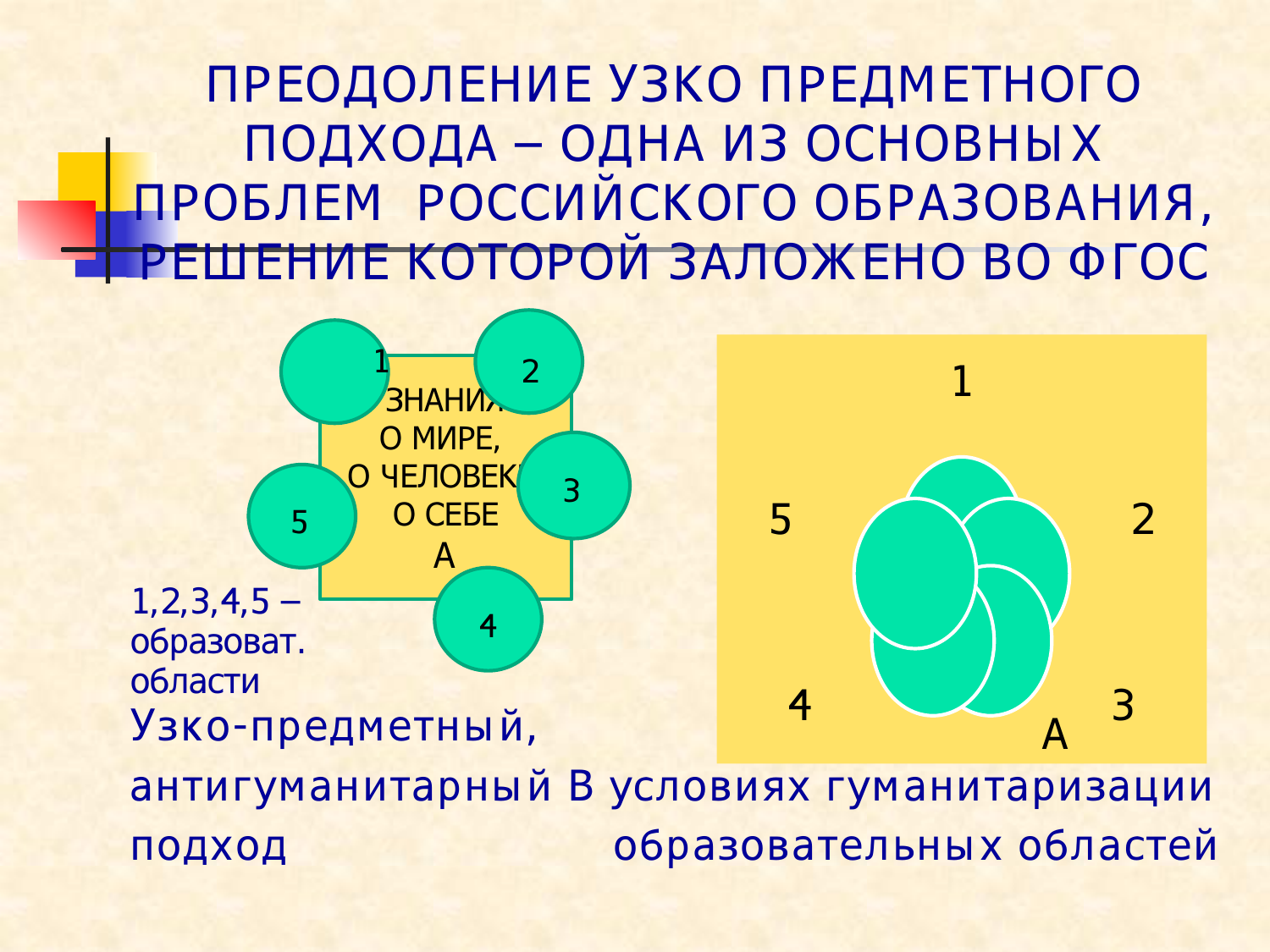

# ПРЕОДОЛЕНИЕ УЗКО ПРЕДМЕТНОГО ПОДХОДА – ОДНА ИЗ ОСНОВНЫХ ПРОБЛЕМ  РОССИЙСКОГО ОБРАЗОВАНИЯ, РЕШЕНИЕ КОТОРОЙ ЗАЛОЖЕНО ВО ФГОС

1
2
ЗНАНИЯ
О МИРЕ,
О ЧЕЛОВЕКЕ,
О СЕБЕ
А

3
5

4

1,2,3,4,5 –
образоват.
области
Узко-предметный,
антигуманитарный В условиях гуманитаризации
подход                          образовательных областей
1
2
3
4
5
А